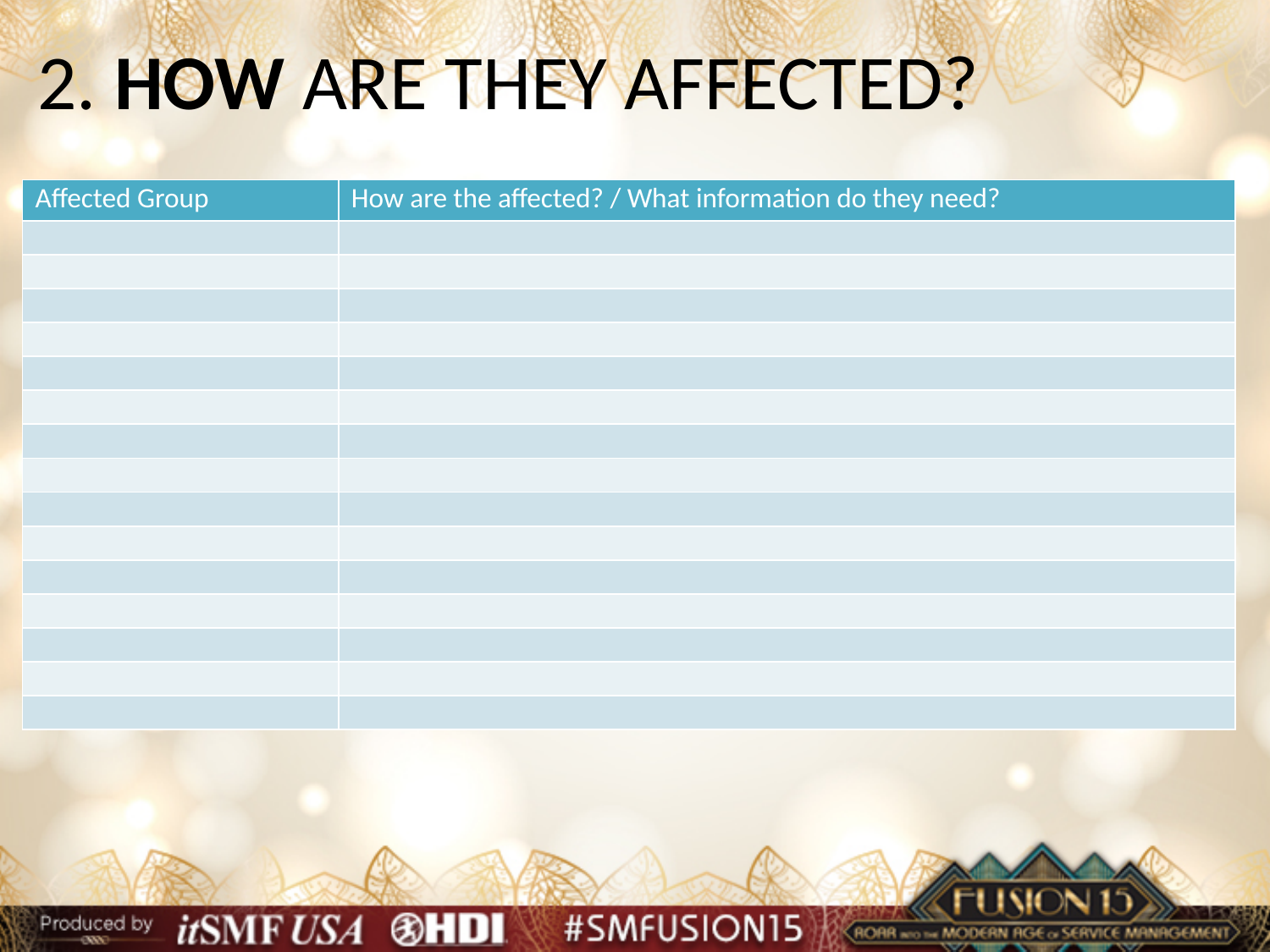

2. HOW ARE THEY AFFECTED?
| Affected Group | How are the affected? / What information do they need? |
| --- | --- |
|  |  |
|  |  |
|  |  |
|  |  |
|  |  |
|  |  |
|  |  |
|  |  |
|  |  |
|  |  |
|  |  |
|  |  |
|  |  |
|  |  |
|  |  |